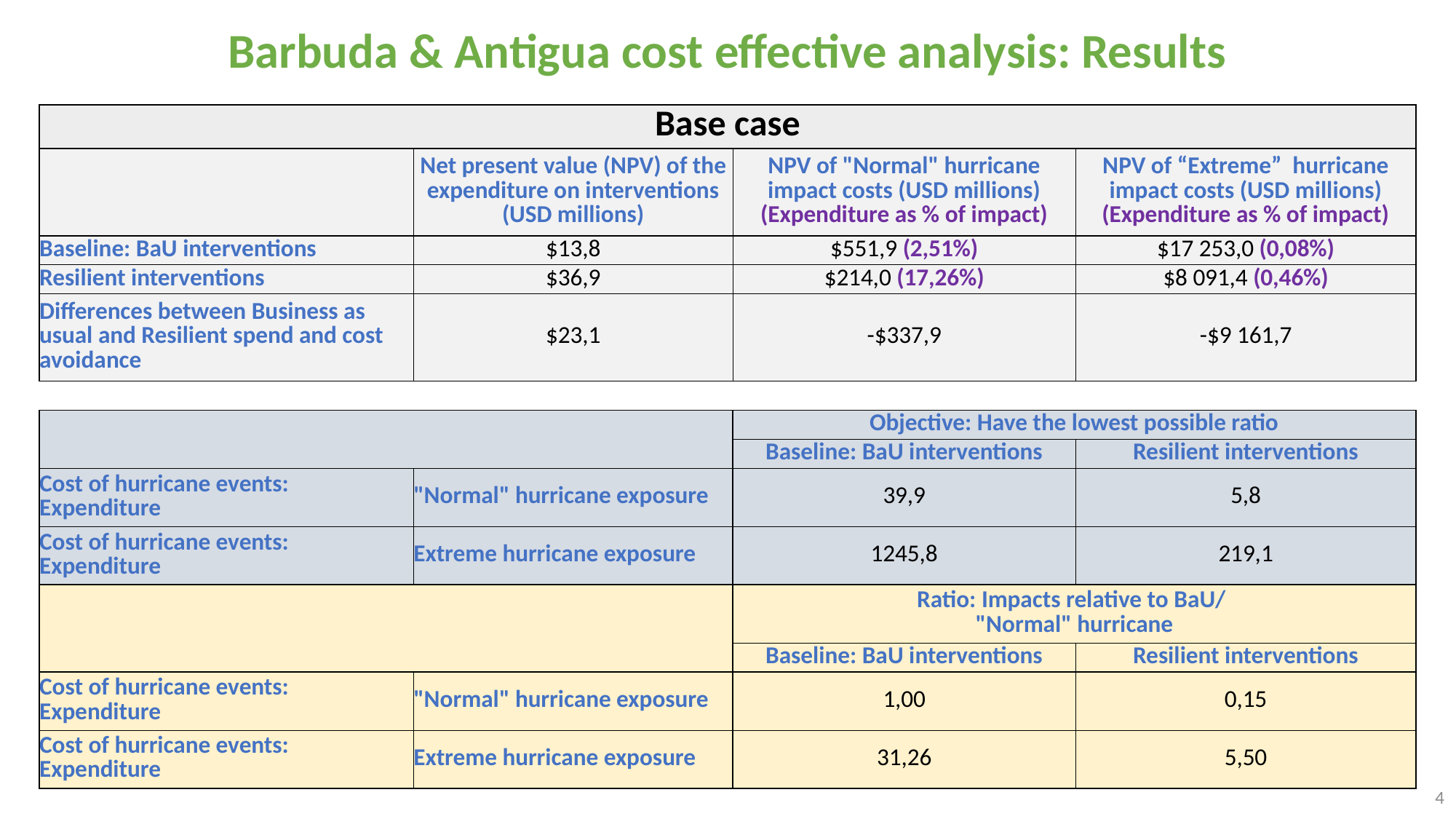

Barbuda & Antigua cost effective analysis: Results
| Base case |  |  |  |
| --- | --- | --- | --- |
|  | Net present value (NPV) of the expenditure on interventions (USD millions) | NPV of "Normal" hurricane impact costs (USD millions) (Expenditure as % of impact) | NPV of “Extreme” hurricane impact costs (USD millions) (Expenditure as % of impact) |
| Baseline: BaU interventions | $13,8 | $551,9 (2,51%) | $17 253,0 (0,08%) |
| Resilient interventions | $36,9 | $214,0 (17,26%) | $8 091,4 (0,46%) |
| Differences between Business as usual and Resilient spend and cost avoidance | $23,1 | -$337,9 | -$9 161,7 |
|  |  |  |  |
|  |  | Objective: Have the lowest possible ratio |  |
|  |  | Baseline: BaU interventions | Resilient interventions |
| Cost of hurricane events: Expenditure | "Normal" hurricane exposure | 39,9 | 5,8 |
| Cost of hurricane events: Expenditure | Extreme hurricane exposure | 1245,8 | 219,1 |
|  |  | Ratio: Impacts relative to BaU/ "Normal" hurricane |  |
|  |  | Baseline: BaU interventions | Resilient interventions |
| Cost of hurricane events: Expenditure | "Normal" hurricane exposure | 1,00 | 0,15 |
| Cost of hurricane events: Expenditure | Extreme hurricane exposure | 31,26 | 5,50 |
4